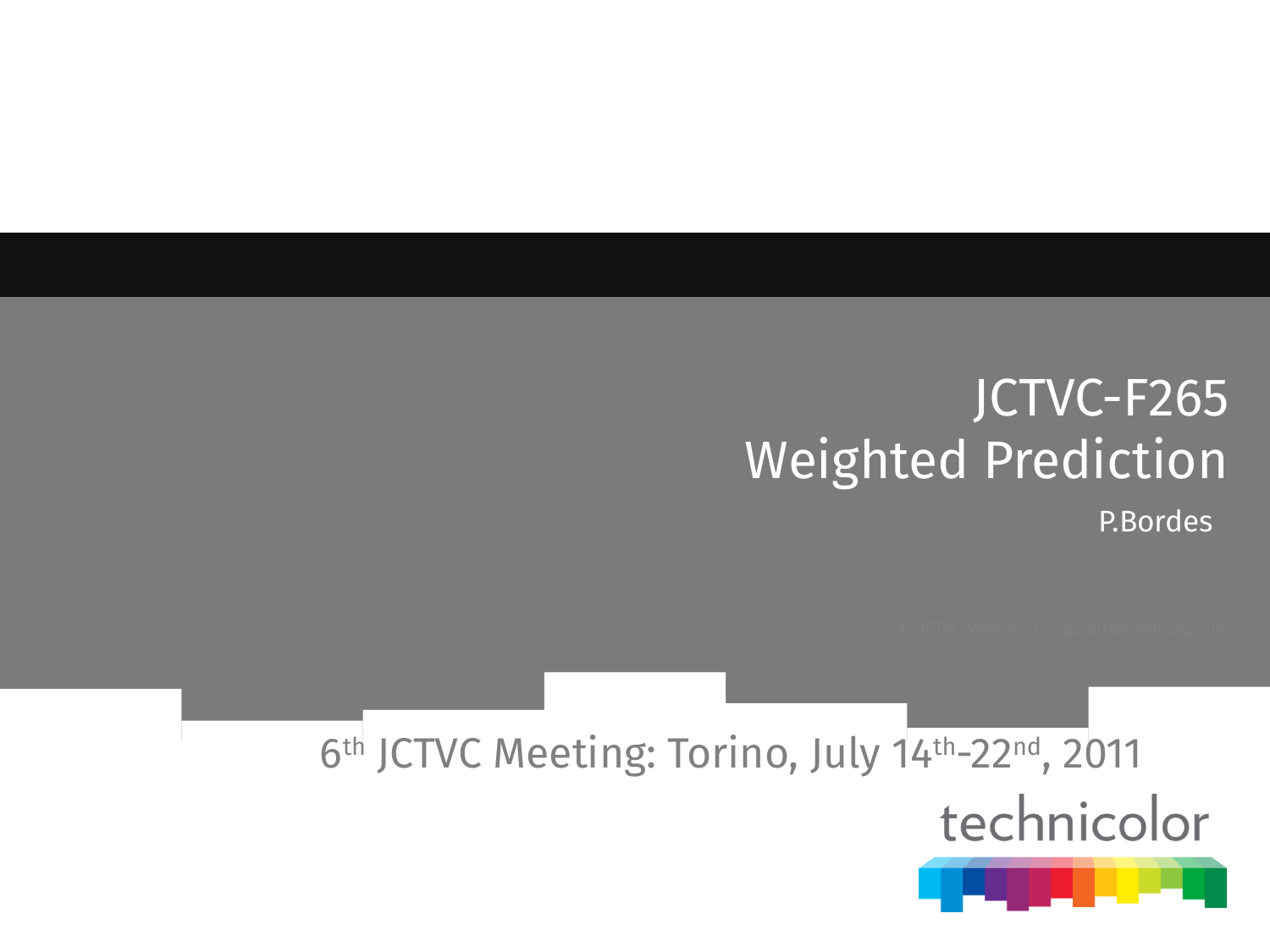

# JCTVC-F265 Weighted Prediction
 P.Bordes

4th JCTVC Meeting: Daegu, 20-29 January, 2011
6th JCTVC Meeting: Torino, July 14th-22nd, 2011